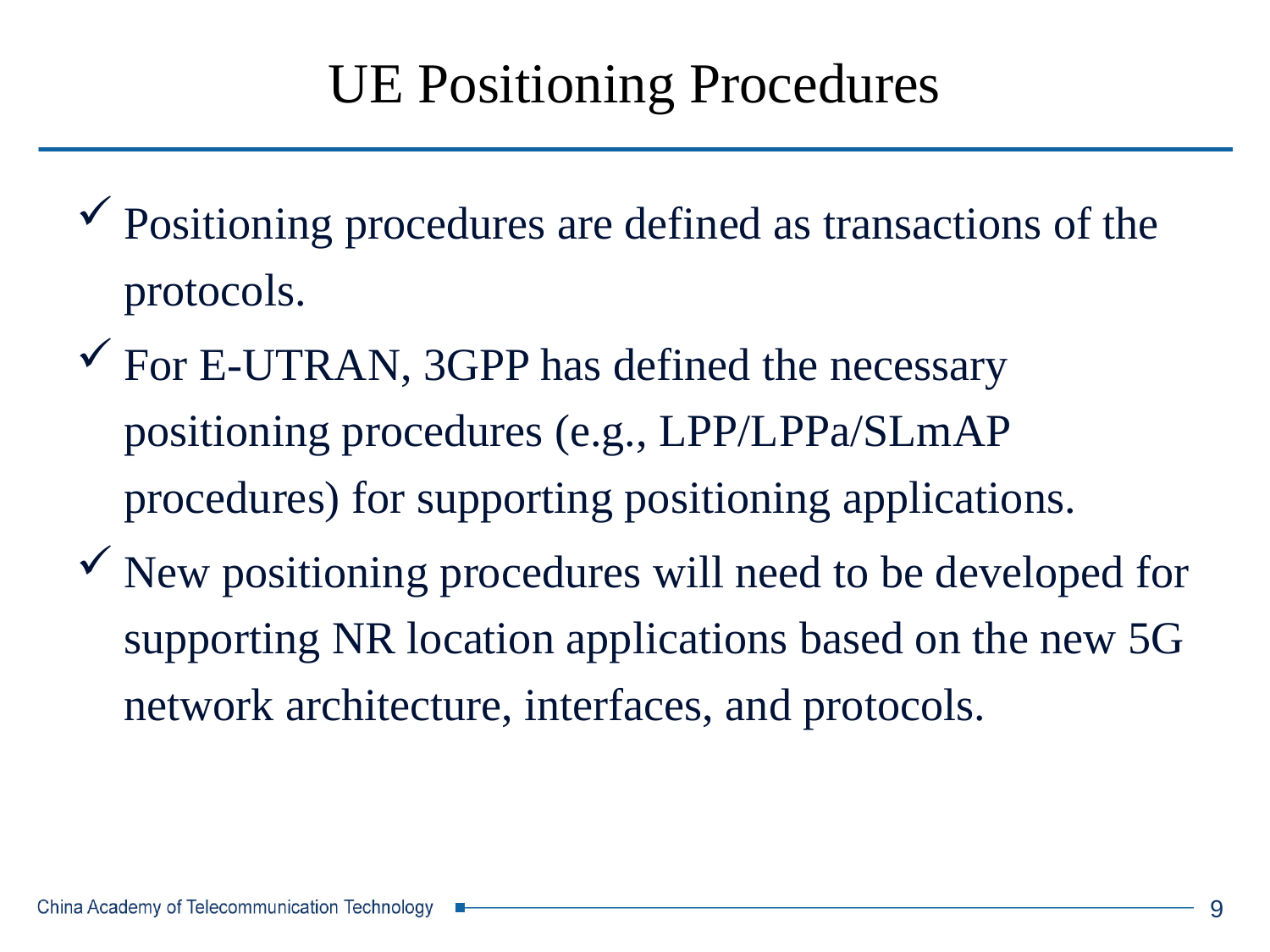

# UE Positioning Procedures
Positioning procedures are defined as transactions of the protocols.
For E-UTRAN, 3GPP has defined the necessary positioning procedures (e.g., LPP/LPPa/SLmAP procedures) for supporting positioning applications.
New positioning procedures will need to be developed for supporting NR location applications based on the new 5G network architecture, interfaces, and protocols.

9